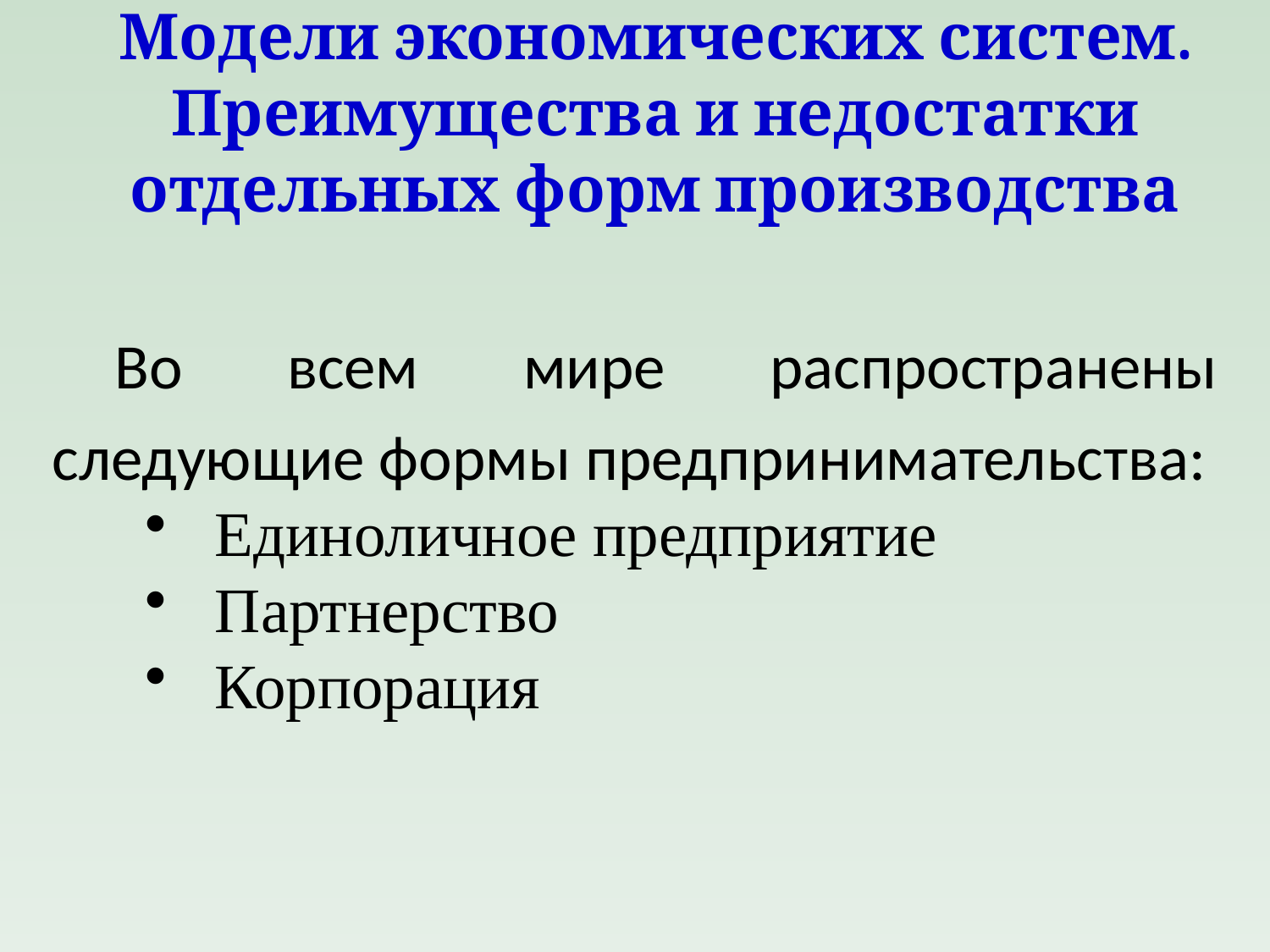

Модели экономических систем. Преимущества и недостатки отдельных форм производства
Во всем мире распространены следующие формы предпринимательства:
   Единоличное предприятие
   Партнерство
   Корпорация